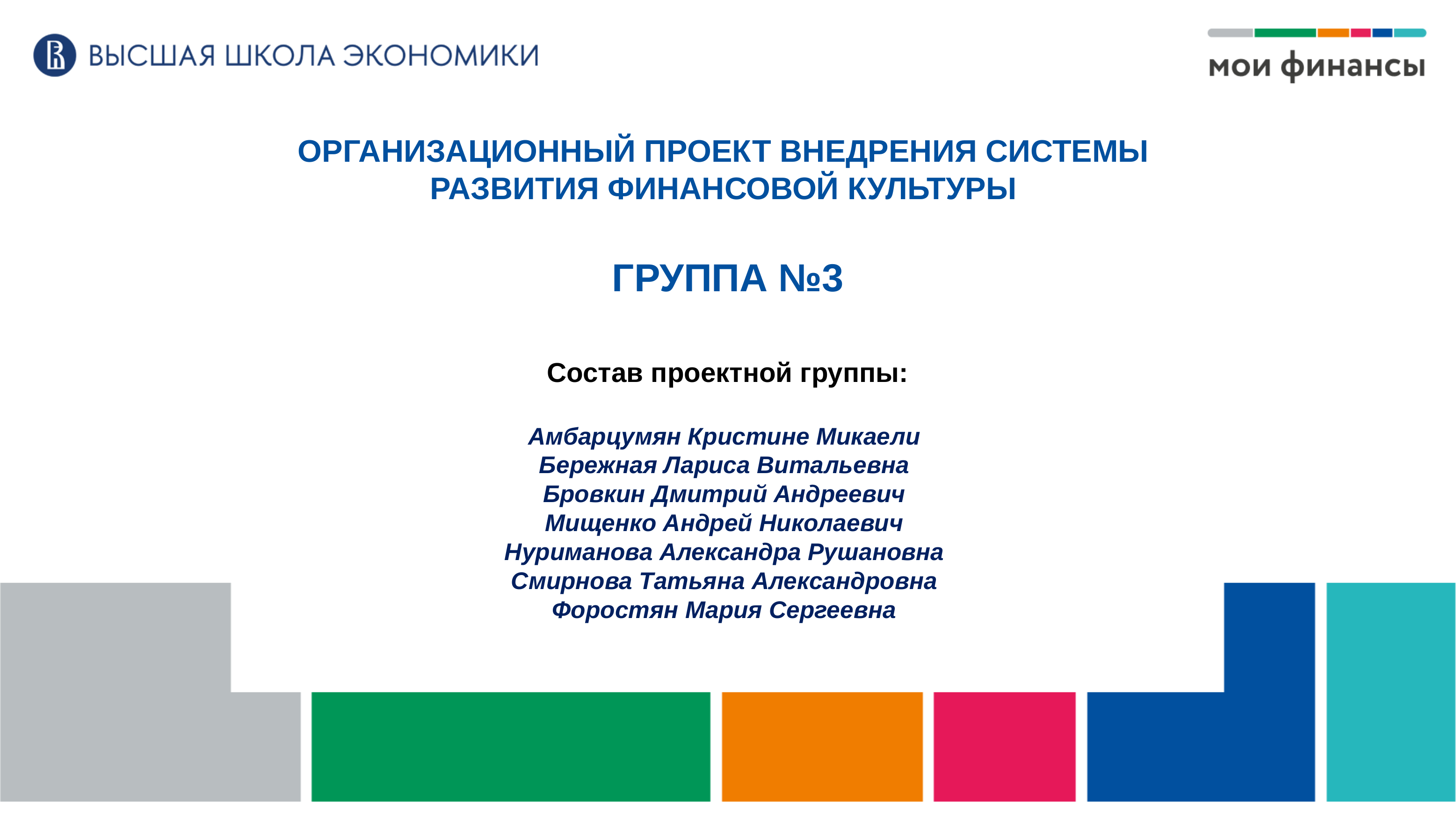

Организационный проект внедрения системы
развития финансовой культуры

Группа №3
Состав проектной группы:

Амбарцумян Кристине Микаели
Бережная Лариса Витальевна
Бровкин Дмитрий Андреевич
Мищенко Андрей Николаевич
Нуриманова Александра Рушановна
Смирнова Татьяна Александровна
Форостян Мария Сергеевна